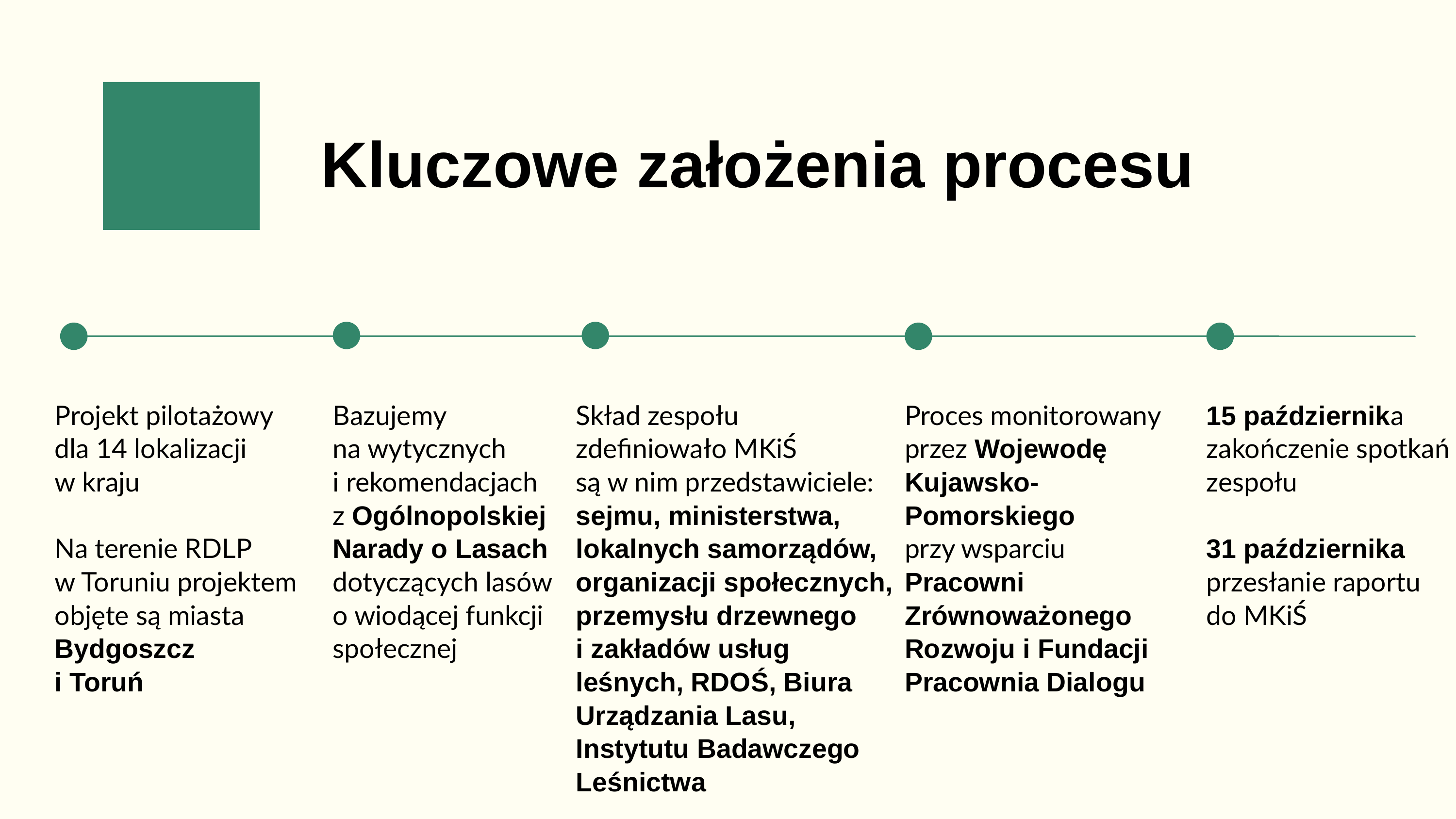

Kluczowe założenia procesu

Projekt pilotażowy dla 14 lokalizacji
w kraju

Na terenie RDLP
w Toruniu projektem objęte są miasta Bydgoszcz
i Toruń
Bazujemy
na wytycznych
i rekomendacjach
z Ogólnopolskiej Narady o Lasach dotyczących lasów
o wiodącej funkcji społecznej
Skład zespołu
zdefiniowało MKiŚ
są w nim przedstawiciele: sejmu, ministerstwa, lokalnych samorządów, organizacji społecznych, przemysłu drzewnego
i zakładów usług leśnych, RDOŚ, Biura Urządzania Lasu, Instytutu Badawczego Leśnictwa
Proces monitorowany przez Wojewodę Kujawsko-Pomorskiego
przy wsparciu  Pracowni Zrównoważonego Rozwoju i Fundacji Pracownia Dialogu
15 października
zakończenie spotkań zespołu

31 października
przesłanie raportu
do MKiŚ